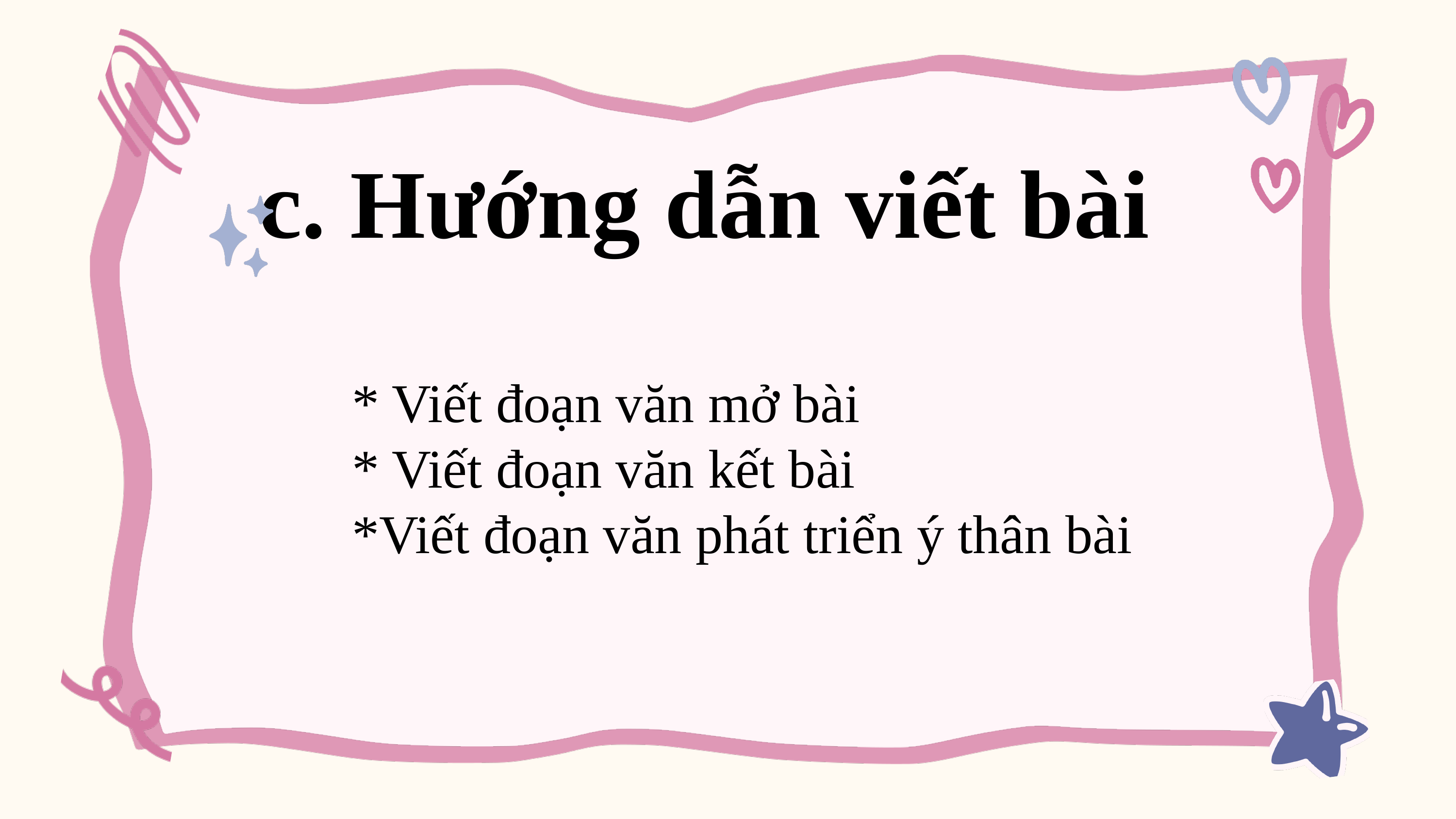

c. Hướng dẫn viết bài

* Viết đoạn văn mở bài
* Viết đoạn văn kết bài
*Viết đoạn văn phát triển ý thân bài